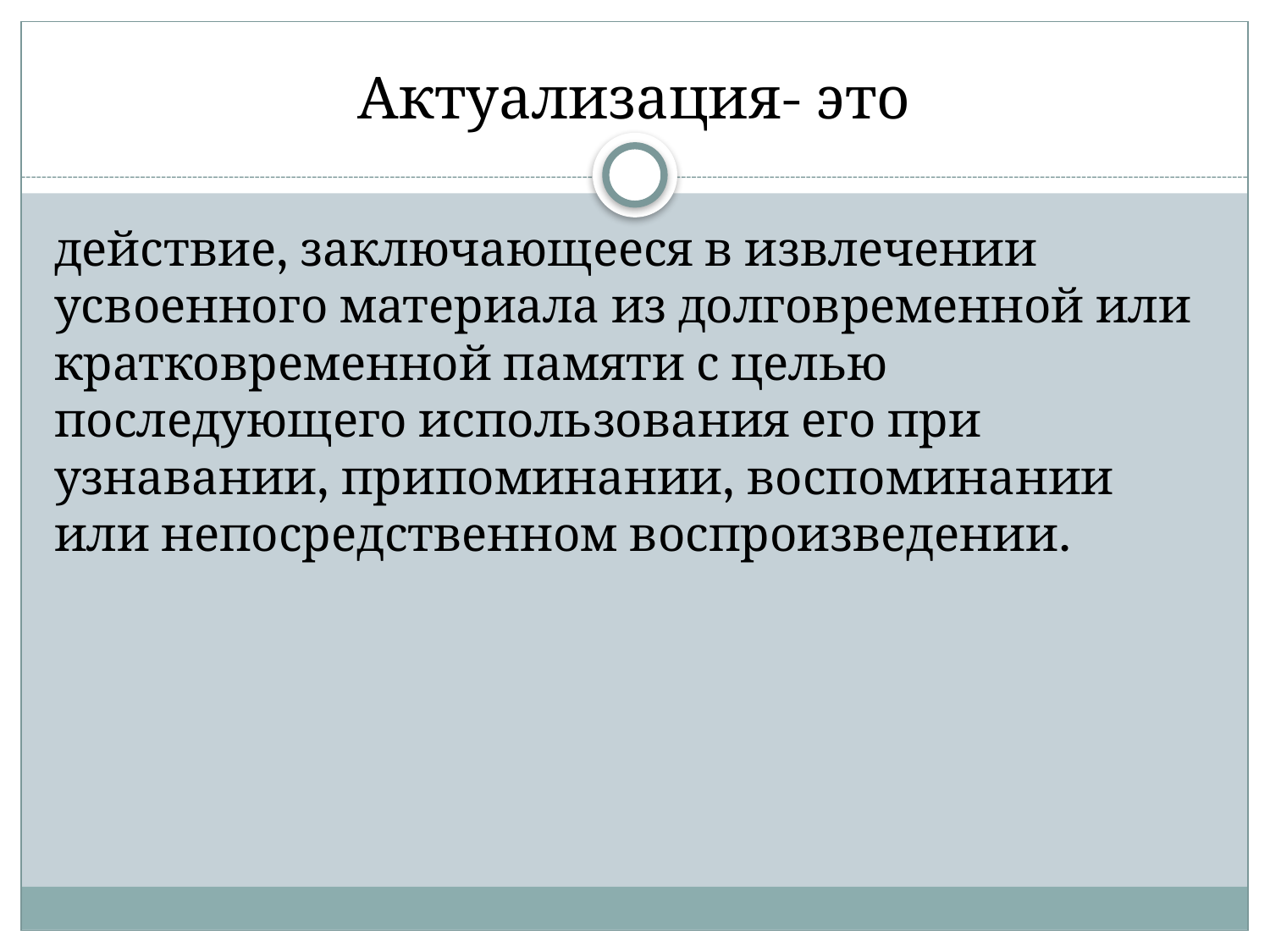

# Актуализация- это
действие, заключающееся в извлечении усвоенного материала из долговременной или кратковременной памяти с целью последующего использования его при узнавании, припоминании, воспоминании или непосредственном воспроизведении.